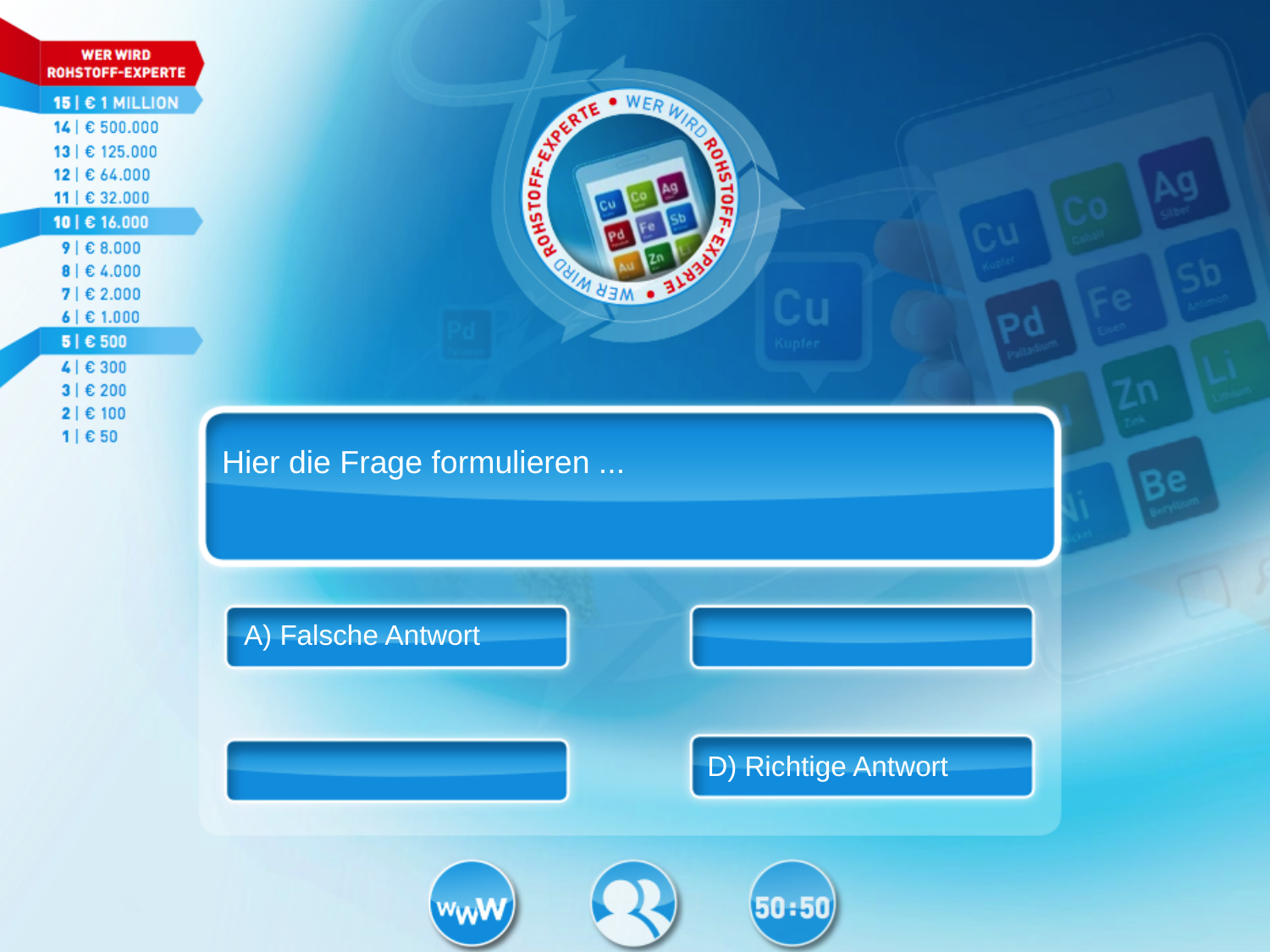

Hier die Frage formulieren ...
A) Falsche Antwort
D) Richtige Antwort